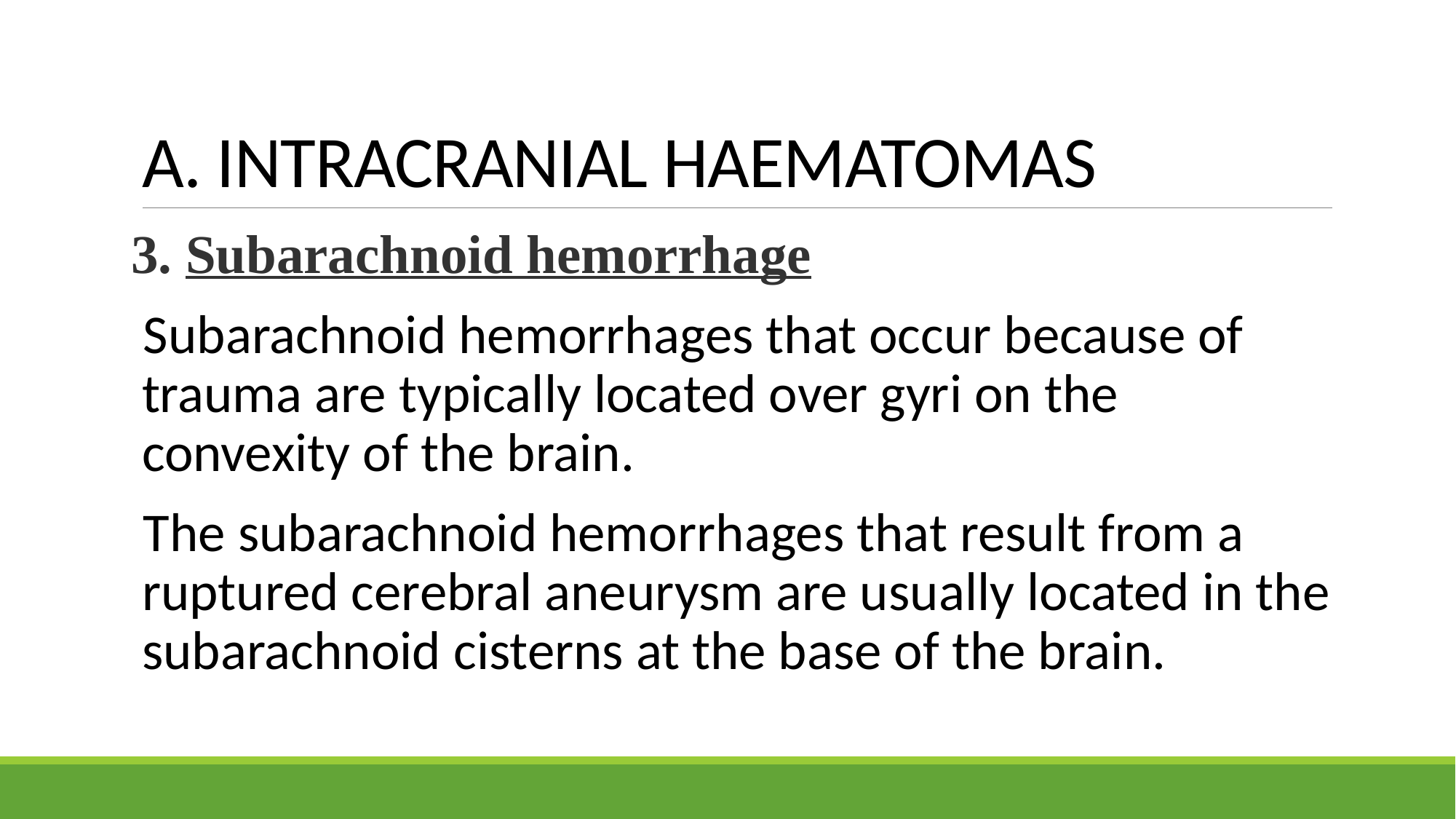

# A. INTRACRANIAL HAEMATOMAS
3. Subarachnoid hemorrhage
Subarachnoid hemorrhages that occur because of trauma are typically located over gyri on the convexity of the brain.
The subarachnoid hemorrhages that result from a ruptured cerebral aneurysm are usually located in the subarachnoid cisterns at the base of the brain.